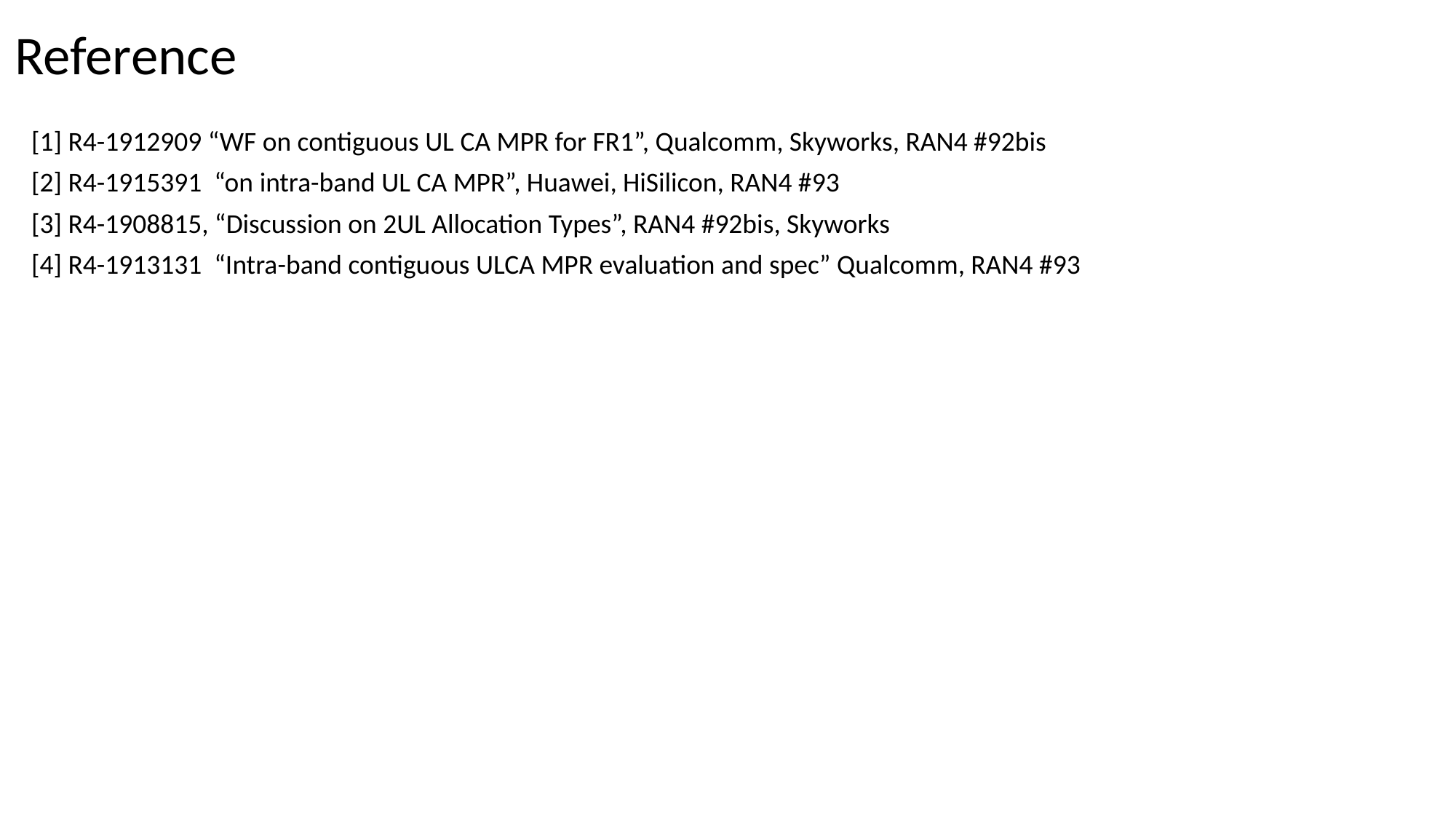

# Reference
[1] R4-1912909 “WF on contiguous UL CA MPR for FR1”, Qualcomm, Skyworks, RAN4 #92bis
[2] R4-1915391  “on intra-band UL CA MPR”, Huawei, HiSilicon, RAN4 #93
[3] R4-1908815, “Discussion on 2UL Allocation Types”, RAN4 #92bis, Skyworks
[4] R4-1913131  “Intra-band contiguous ULCA MPR evaluation and spec” Qualcomm, RAN4 #93